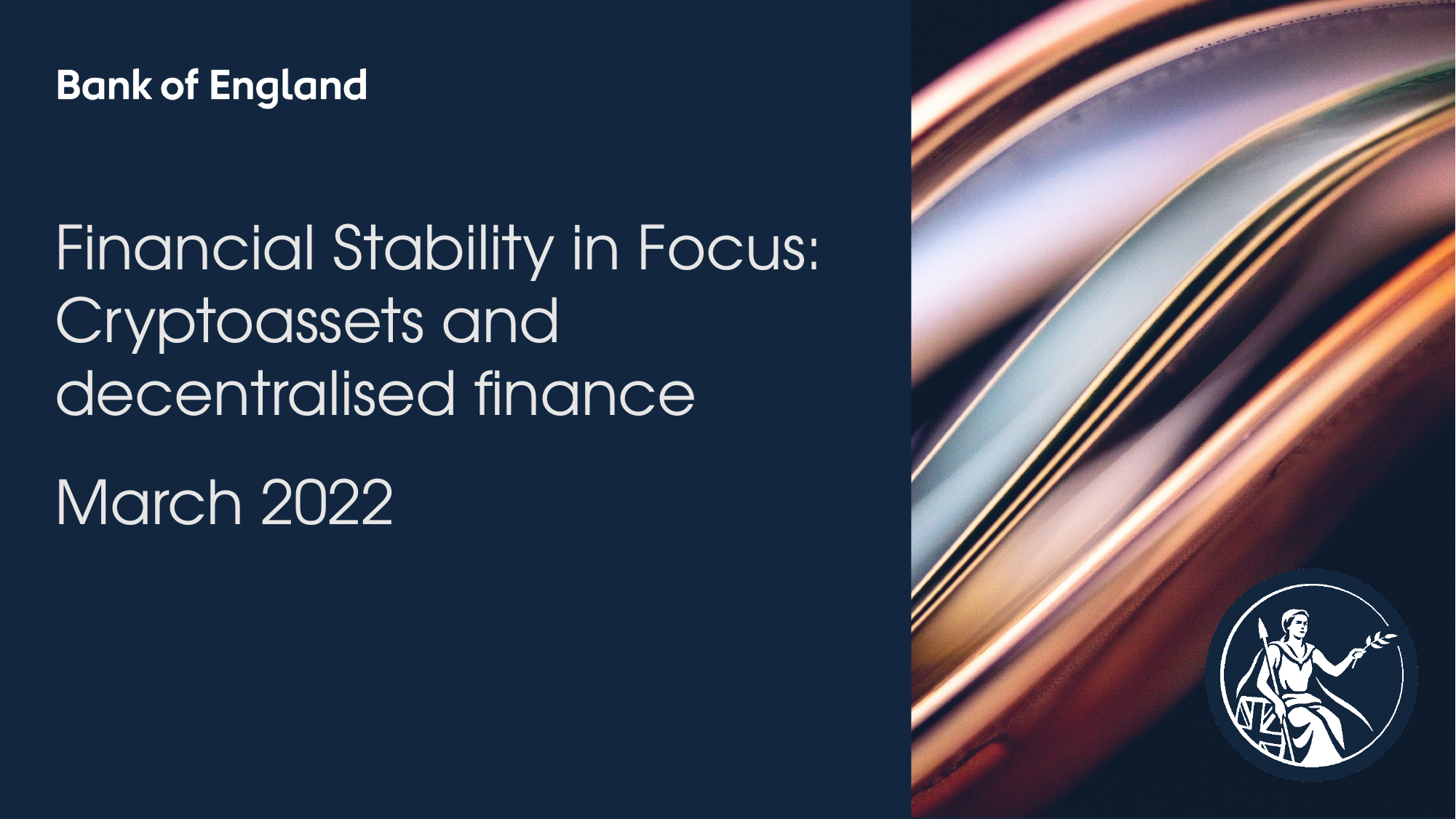

Financial Stability in Focus: Cryptoassets and decentralised finance
March 2022